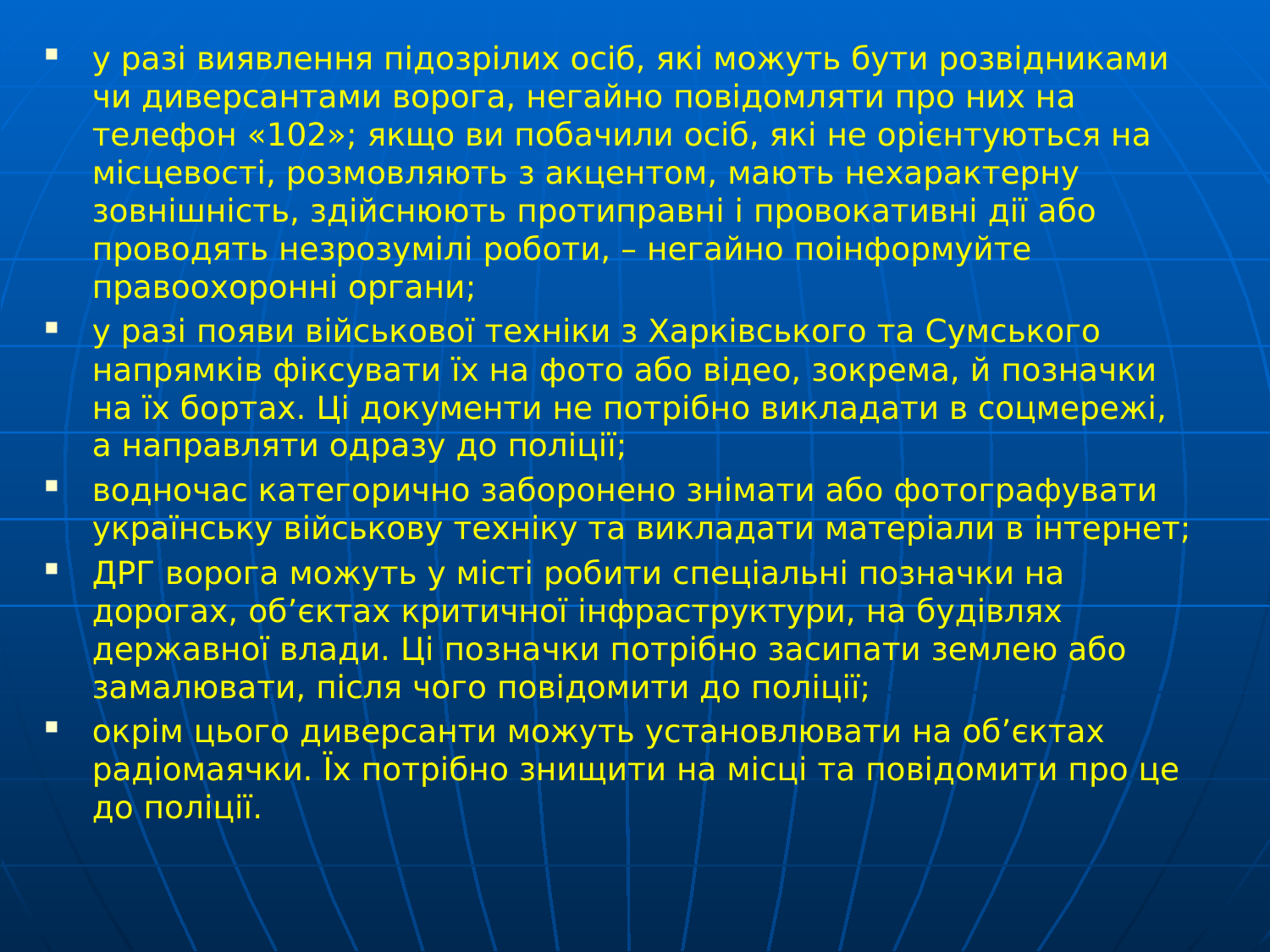

у разі виявлення підозрілих осіб, які можуть бути розвідниками чи диверсантами ворога, негайно повідомляти про них на телефон «102»; якщо ви побачили осіб, які не орієнтуються на місцевості, розмовляють з акцентом, мають нехарактерну зовнішність, здійснюють протиправні і провокативні дії або проводять незрозумілі роботи, – негайно поінформуйте правоохоронні органи;
у разі появи військової техніки з Харківського та Сумського напрямків фіксувати їх на фото або відео, зокрема, й позначки на їх бортах. Ці документи не потрібно викладати в соцмережі, а направляти одразу до поліції;
водночас категорично заборонено знімати або фотографувати українську військову техніку та викладати матеріали в інтернет;
ДРГ ворога можуть у місті робити спеціальні позначки на дорогах, об’єктах критичної інфраструктури, на будівлях державної влади. Ці позначки потрібно засипати землею або замалювати, після чого повідомити до поліції;
окрім цього диверсанти можуть установлювати на об’єктах радіомаячки. Їх потрібно знищити на місці та повідомити про це до поліції.